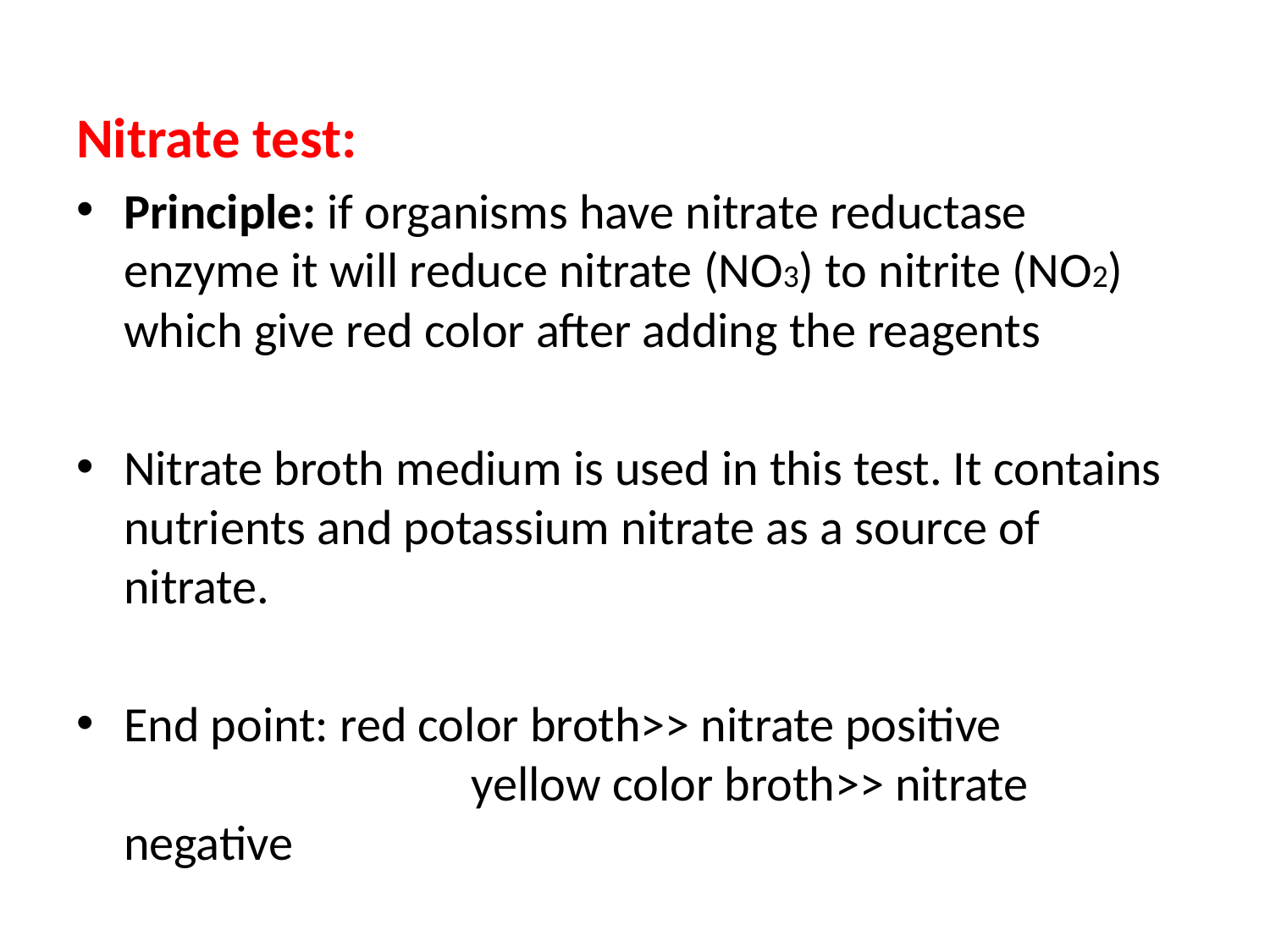

#
Nitrate test:
Principle: if organisms have nitrate reductase enzyme it will reduce nitrate (NO3) to nitrite (NO2) which give red color after adding the reagents

Nitrate broth medium is used in this test. It contains nutrients and potassium nitrate as a source of nitrate.

End point: red color broth>> nitrate positive                                                 yellow color broth>> nitrate negative